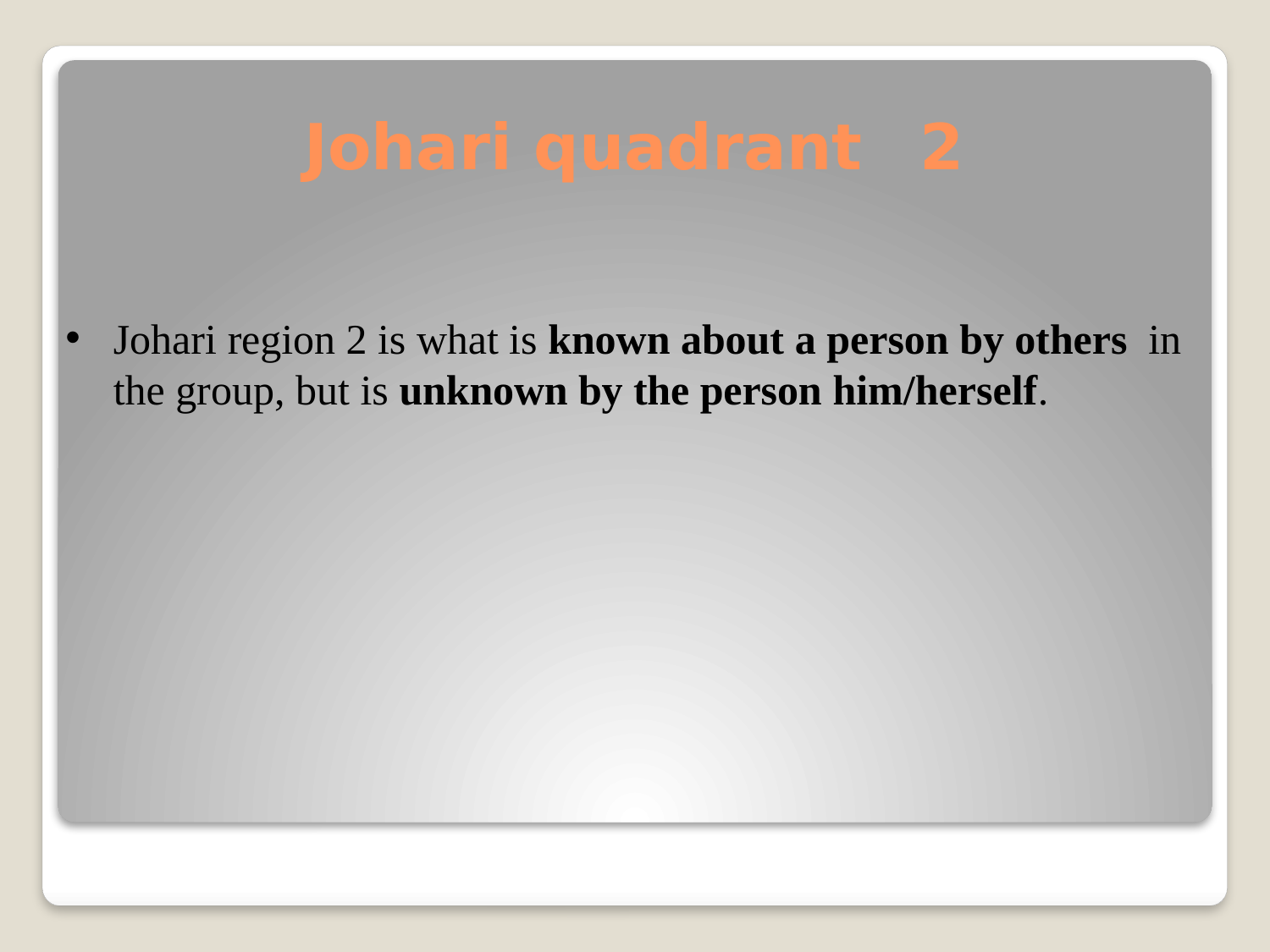

# Johari quadrant	2
Johari region 2 is what is known about a person by others in
the group, but is unknown by the person him/herself.